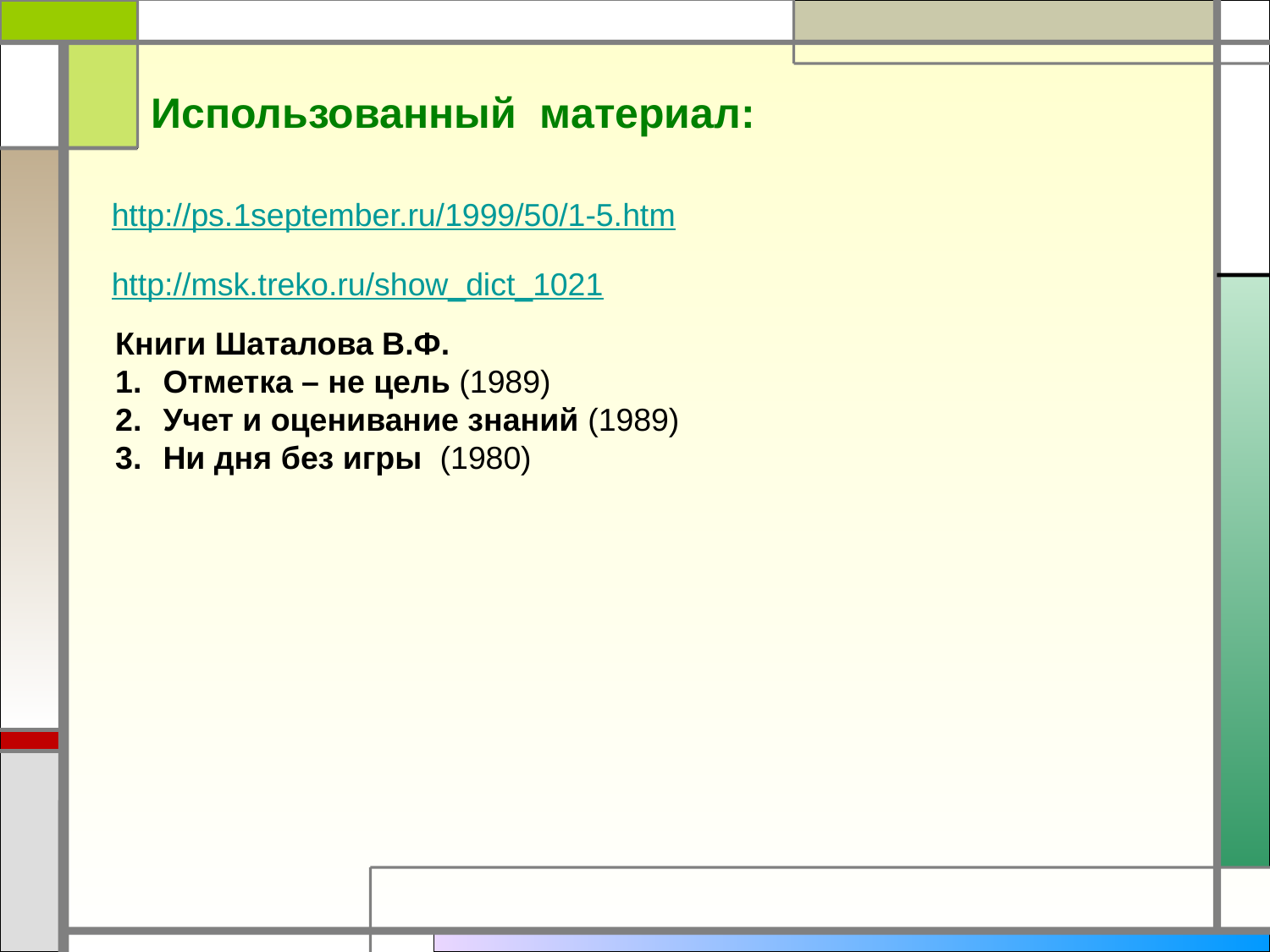

Использованный  материал:
http://ps.1september.ru/1999/50/1-5.htm
http://msk.treko.ru/show_dict_1021
Книги Шаталова В.Ф.
Отметка – не цель (1989)
Учет и оценивание знаний (1989)
Ни дня без игры  (1980)